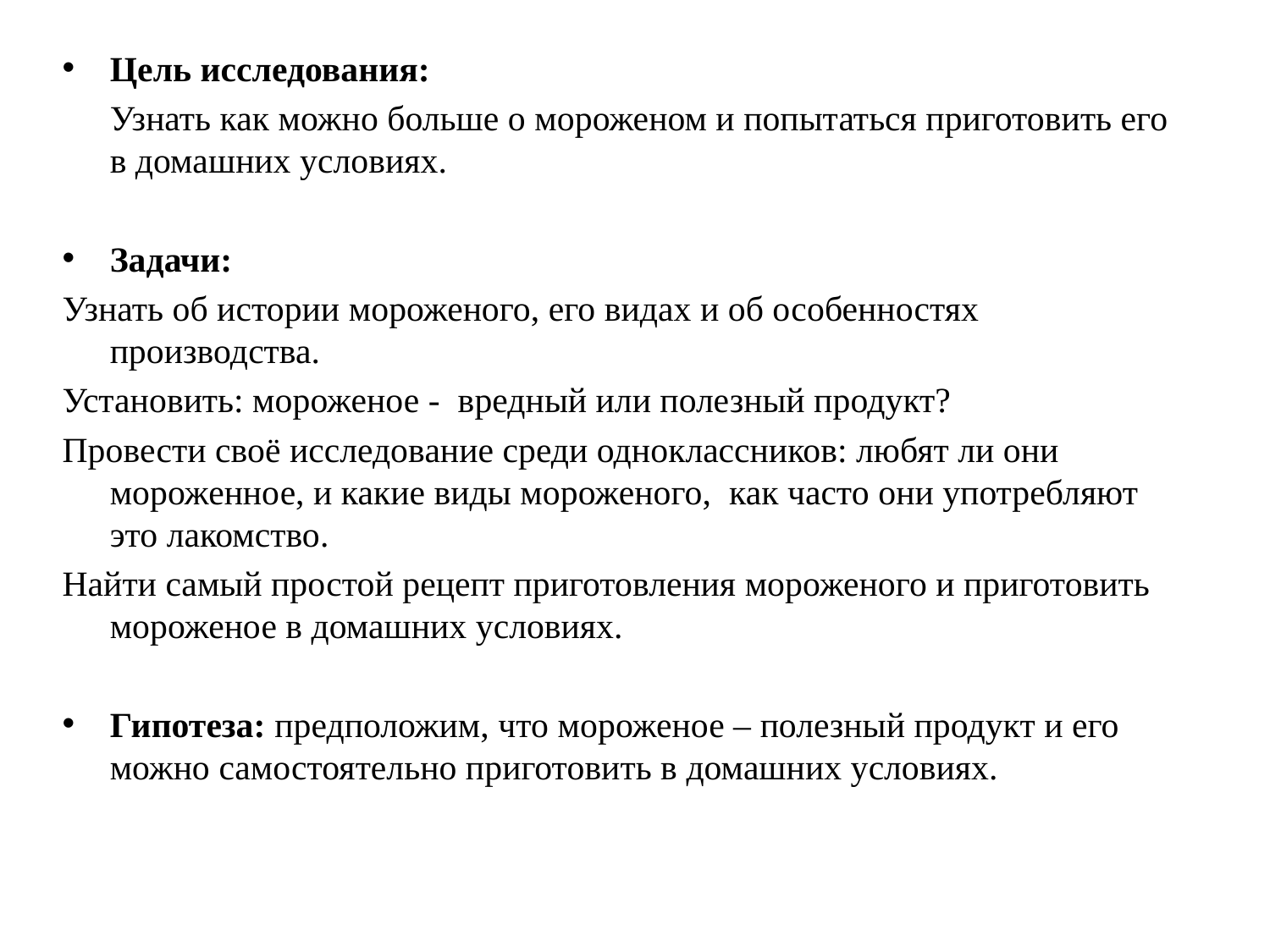

Цель исследования:
	Узнать как можно больше о мороженом и попытаться приготовить его в домашних условиях.

Задачи:
Узнать об истории мороженого, его видах и об особенностях производства.
Установить: мороженое -  вредный или полезный продукт?
Провести своё исследование среди одноклассников: любят ли они мороженное, и какие виды мороженого,  как часто они употребляют это лакомство.
Найти самый простой рецепт приготовления мороженого и приготовить мороженое в домашних условиях.

Гипотеза: предположим, что мороженое – полезный продукт и его можно самостоятельно приготовить в домашних условиях.